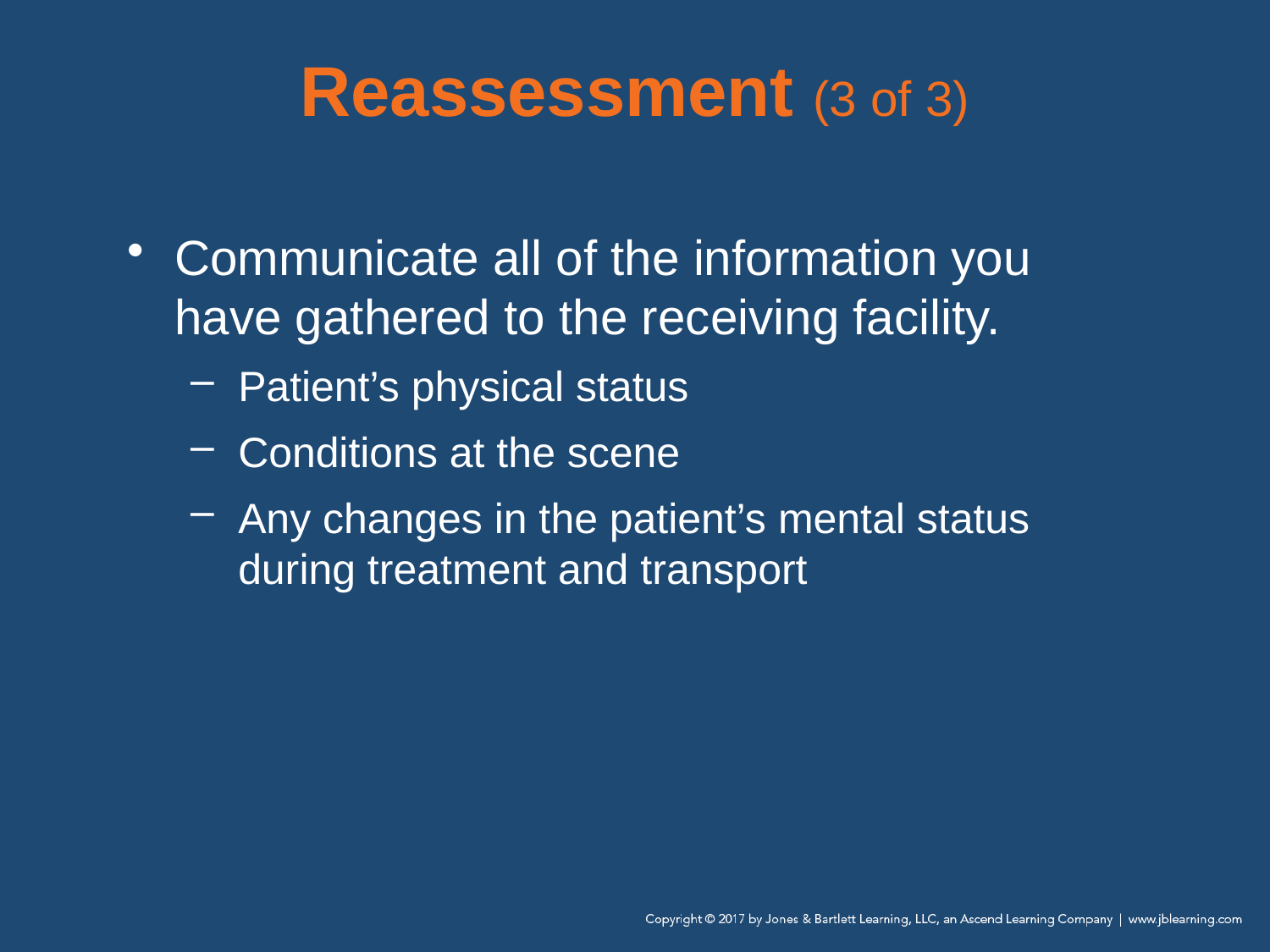

# Reassessment (3 of 3)
Communicate all of the information you have gathered to the receiving facility.
Patient’s physical status
Conditions at the scene
Any changes in the patient’s mental status during treatment and transport